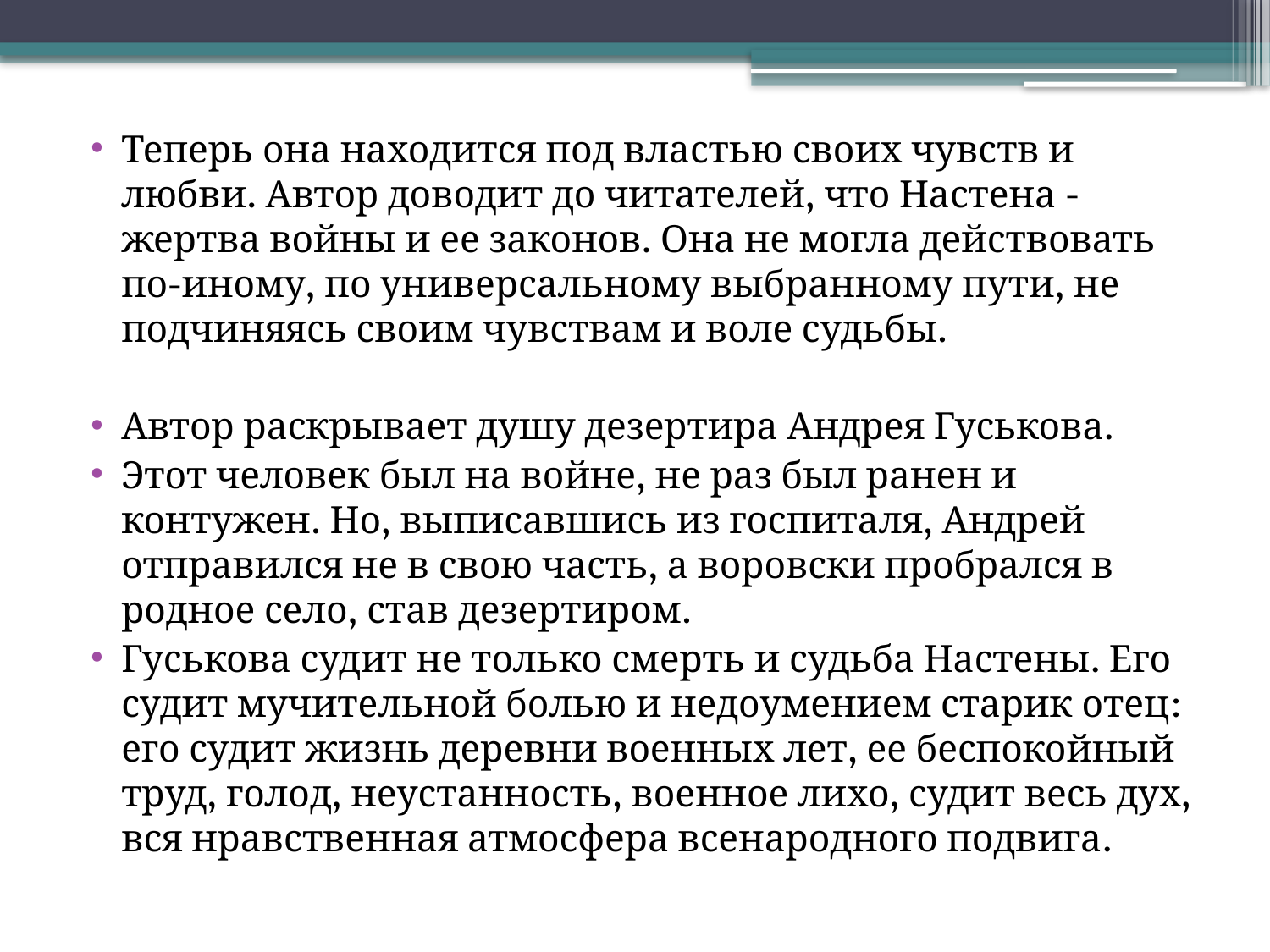

Теперь она находится под властью своих чувств и любви. Автор доводит до читателей, что Настена - жертва войны и ее законов. Она не могла действовать по-иному, по универсальному выбранному пути, не подчиняясь своим чувствам и воле судьбы.

Автор раскрывает душу дезертира Андрея Гуськова.
Этот человек был на войне, не раз был ранен и контужен. Но, выписавшись из госпиталя, Андрей отправился не в свою часть, а воровски пробрался в родное село, став дезертиром.
Гуськова судит не только смерть и судьба Настены. Его судит мучительной болью и недоумением старик отец: его судит жизнь деревни военных лет, ее беспокойный труд, голод, неустанность, военное лихо, судит весь дух, вся нравственная атмосфера всенародного подвига.